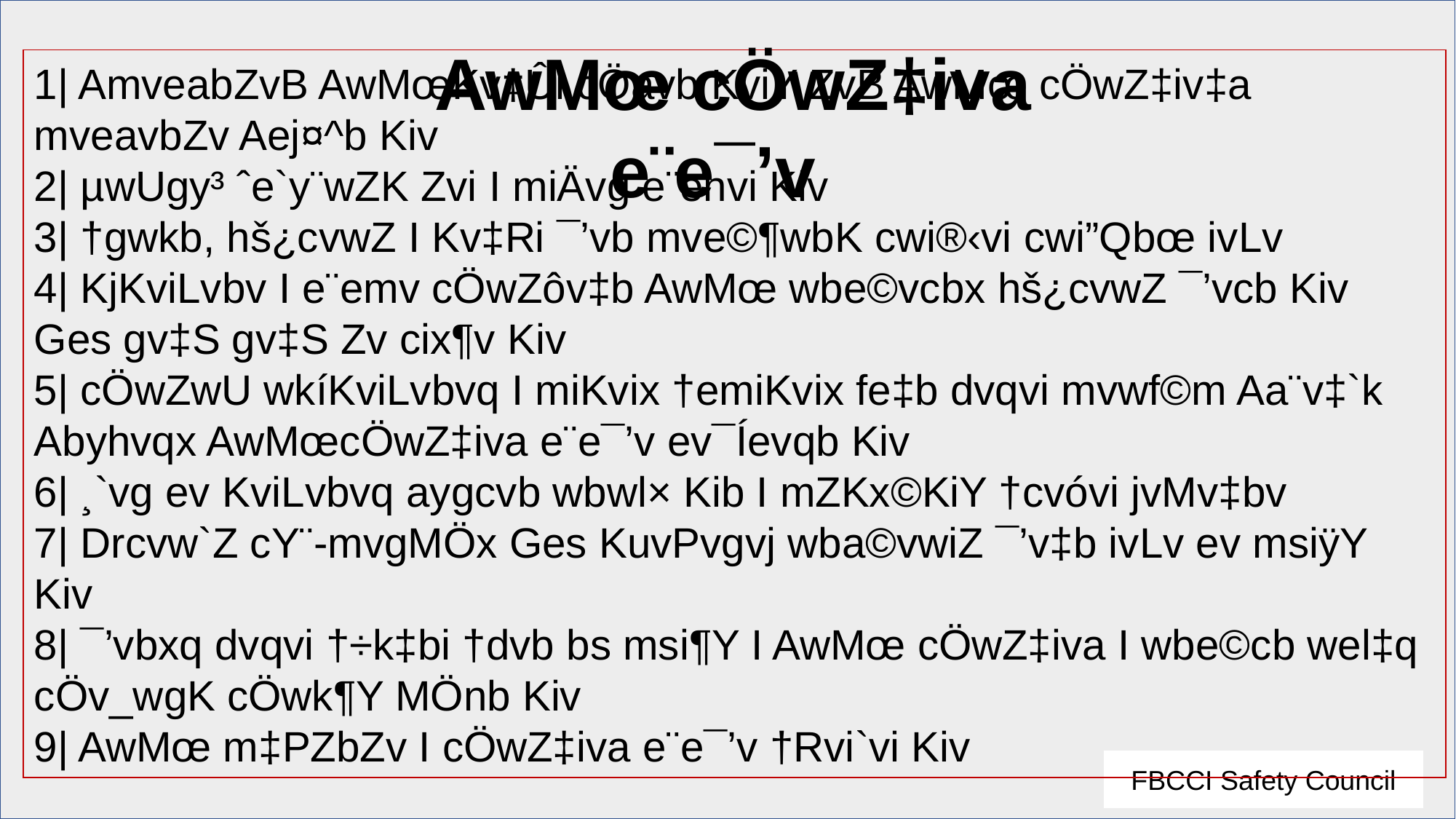

AwMœ cÖwZ‡iva e¨e¯’v
1| AmveabZvB AwMœKv‡Ûi cÖavb KviY ZvB AwMœ cÖwZ‡iv‡a mveavbZv Aej¤^b Kiv
2| µwUgy³ ˆe`y¨wZK Zvi I miÄvg e¨envi Kiv
3| †gwkb, hš¿cvwZ I Kv‡Ri ¯’vb mve©¶wbK cwi®‹vi cwi”Qbœ ivLv
4| KjKviLvbv I e¨emv cÖwZôv‡b AwMœ wbe©vcbx hš¿cvwZ ¯’vcb Kiv Ges gv‡S gv‡S Zv cix¶v Kiv
5| cÖwZwU wkíKviLvbvq I miKvix †emiKvix fe‡b dvqvi mvwf©m Aa¨v‡`k Abyhvqx AwMœcÖwZ‡iva e¨e¯’v ev¯Íevqb Kiv
6| ¸`vg ev KviLvbvq aygcvb wbwl× Kib I mZKx©KiY †cvóvi jvMv‡bv
7| Drcvw`Z cY¨-mvgMÖx Ges KuvPvgvj wba©vwiZ ¯’v‡b ivLv ev msiÿY Kiv
8| ¯’vbxq dvqvi †÷k‡bi †dvb bs msi¶Y I AwMœ cÖwZ‡iva I wbe©cb wel‡q cÖv_wgK cÖwk¶Y MÖnb Kiv
9| AwMœ m‡PZbZv I cÖwZ‡iva e¨e¯’v †Rvi`vi Kiv
#

FBCCI Safety Council